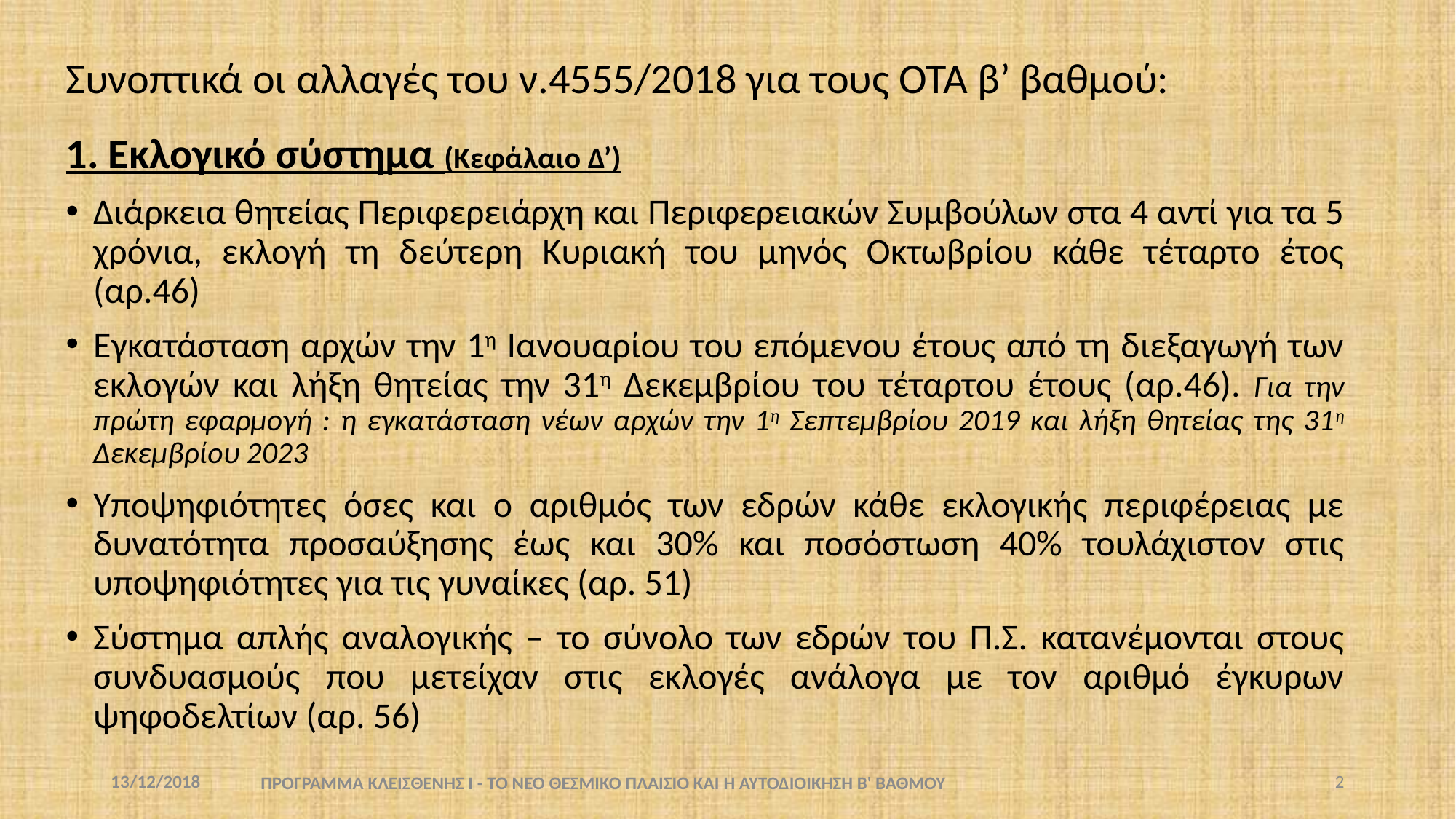

# Συνοπτικά οι αλλαγές του ν.4555/2018 για τους ΟΤΑ β’ βαθμού:
1. Εκλογικό σύστημα (Κεφάλαιο Δ’)
Διάρκεια θητείας Περιφερειάρχη και Περιφερειακών Συμβούλων στα 4 αντί για τα 5 χρόνια, εκλογή τη δεύτερη Κυριακή του μηνός Οκτωβρίου κάθε τέταρτο έτος (αρ.46)
Εγκατάσταση αρχών την 1η Ιανουαρίου του επόμενου έτους από τη διεξαγωγή των εκλογών και λήξη θητείας την 31η Δεκεμβρίου του τέταρτου έτους (αρ.46). Για την πρώτη εφαρμογή : η εγκατάσταση νέων αρχών την 1η Σεπτεμβρίου 2019 και λήξη θητείας της 31η Δεκεμβρίου 2023
Υποψηφιότητες όσες και ο αριθμός των εδρών κάθε εκλογικής περιφέρειας με δυνατότητα προσαύξησης έως και 30% και ποσόστωση 40% τουλάχιστον στις υποψηφιότητες για τις γυναίκες (αρ. 51)
Σύστημα απλής αναλογικής – το σύνολο των εδρών του Π.Σ. κατανέμονται στους συνδυασμούς που μετείχαν στις εκλογές ανάλογα με τον αριθμό έγκυρων ψηφοδελτίων (αρ. 56)

13/12/2018
2
ΠΡΟΓΡΑΜΜΑ ΚΛΕΙΣΘΕΝΗΣ Ι - ΤΟ ΝΕΟ ΘΕΣΜΙΚΟ ΠΛΑΙΣΙΟ ΚΑΙ Η ΑΥΤΟΔΙΟΙΚΗΣΗ Β' ΒΑΘΜΟΥ